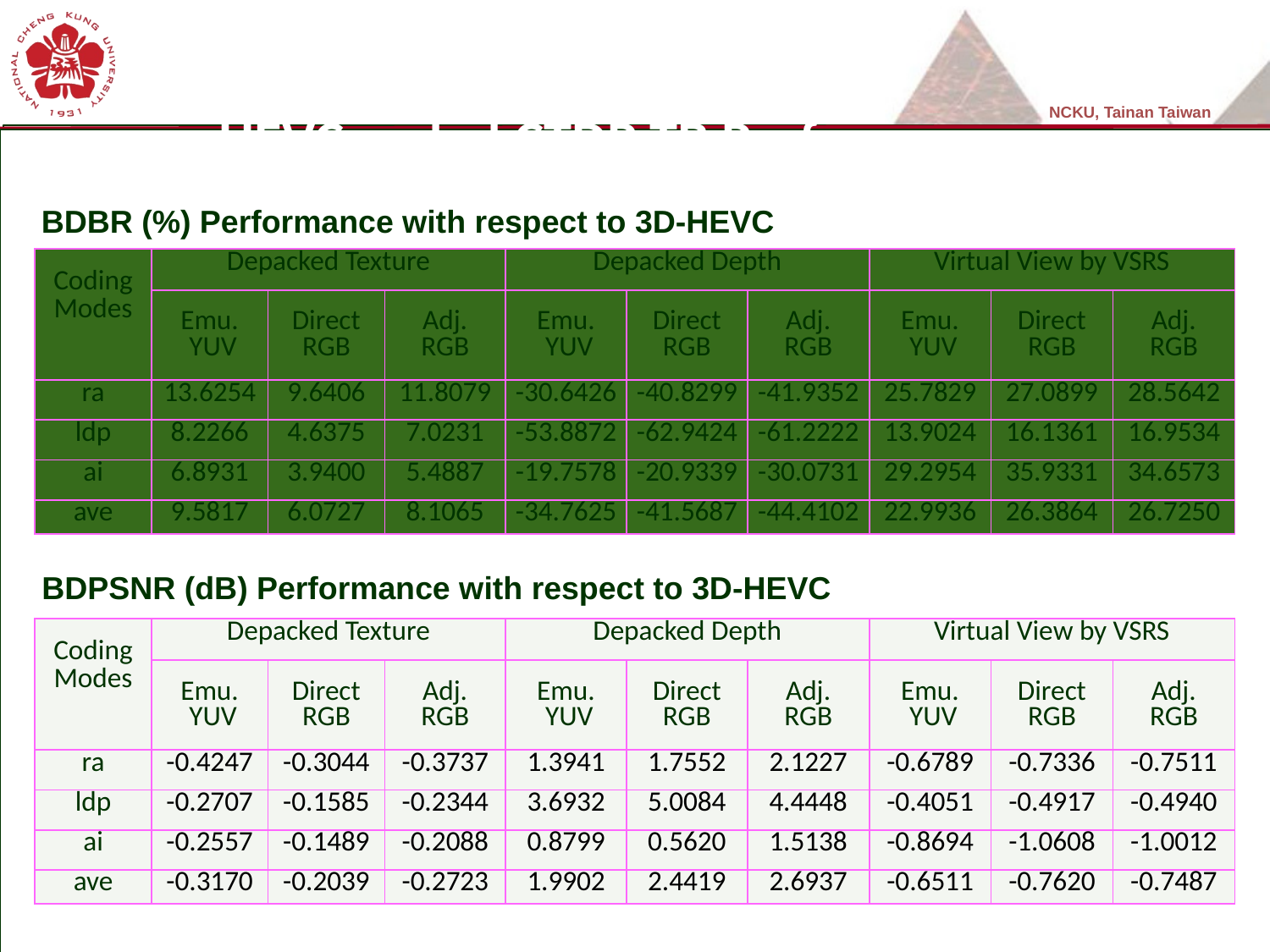

HEVC-coded CTDP-TB Performances
BDBR (%) Performance with respect to 3D-HEVC
| Coding Modes | Depacked Texture |  |  | Depacked Depth |  |  | Virtual View by VSRS |  |  |
| --- | --- | --- | --- | --- | --- | --- | --- | --- | --- |
|  | Emu. YUV | Direct RGB | Adj. RGB | Emu. YUV | Direct RGB | Adj. RGB | Emu. YUV | Direct RGB | Adj. RGB |
| ra | 13.6254 | 9.6406 | 11.8079 | -30.6426 | -40.8299 | -41.9352 | 25.7829 | 27.0899 | 28.5642 |
| ldp | 8.2266 | 4.6375 | 7.0231 | -53.8872 | -62.9424 | -61.2222 | 13.9024 | 16.1361 | 16.9534 |
| ai | 6.8931 | 3.9400 | 5.4887 | -19.7578 | -20.9339 | -30.0731 | 29.2954 | 35.9331 | 34.6573 |
| ave | 9.5817 | 6.0727 | 8.1065 | -34.7625 | -41.5687 | -44.4102 | 22.9936 | 26.3864 | 26.7250 |
BDPSNR (dB) Performance with respect to 3D-HEVC
| Coding Modes | Depacked Texture |  |  | Depacked Depth |  |  | Virtual View by VSRS |  |  |
| --- | --- | --- | --- | --- | --- | --- | --- | --- | --- |
|  | Emu. YUV | Direct RGB | Adj. RGB | Emu. YUV | Direct RGB | Adj. RGB | Emu. YUV | Direct RGB | Adj. RGB |
| ra | -0.4247 | -0.3044 | -0.3737 | 1.3941 | 1.7552 | 2.1227 | -0.6789 | -0.7336 | -0.7511 |
| ldp | -0.2707 | -0.1585 | -0.2344 | 3.6932 | 5.0084 | 4.4448 | -0.4051 | -0.4917 | -0.4940 |
| ai | -0.2557 | -0.1489 | -0.2088 | 0.8799 | 0.5620 | 1.5138 | -0.8694 | -1.0608 | -1.0012 |
| ave | -0.3170 | -0.2039 | -0.2723 | 1.9902 | 2.4419 | 2.6937 | -0.6511 | -0.7620 | -0.7487 |